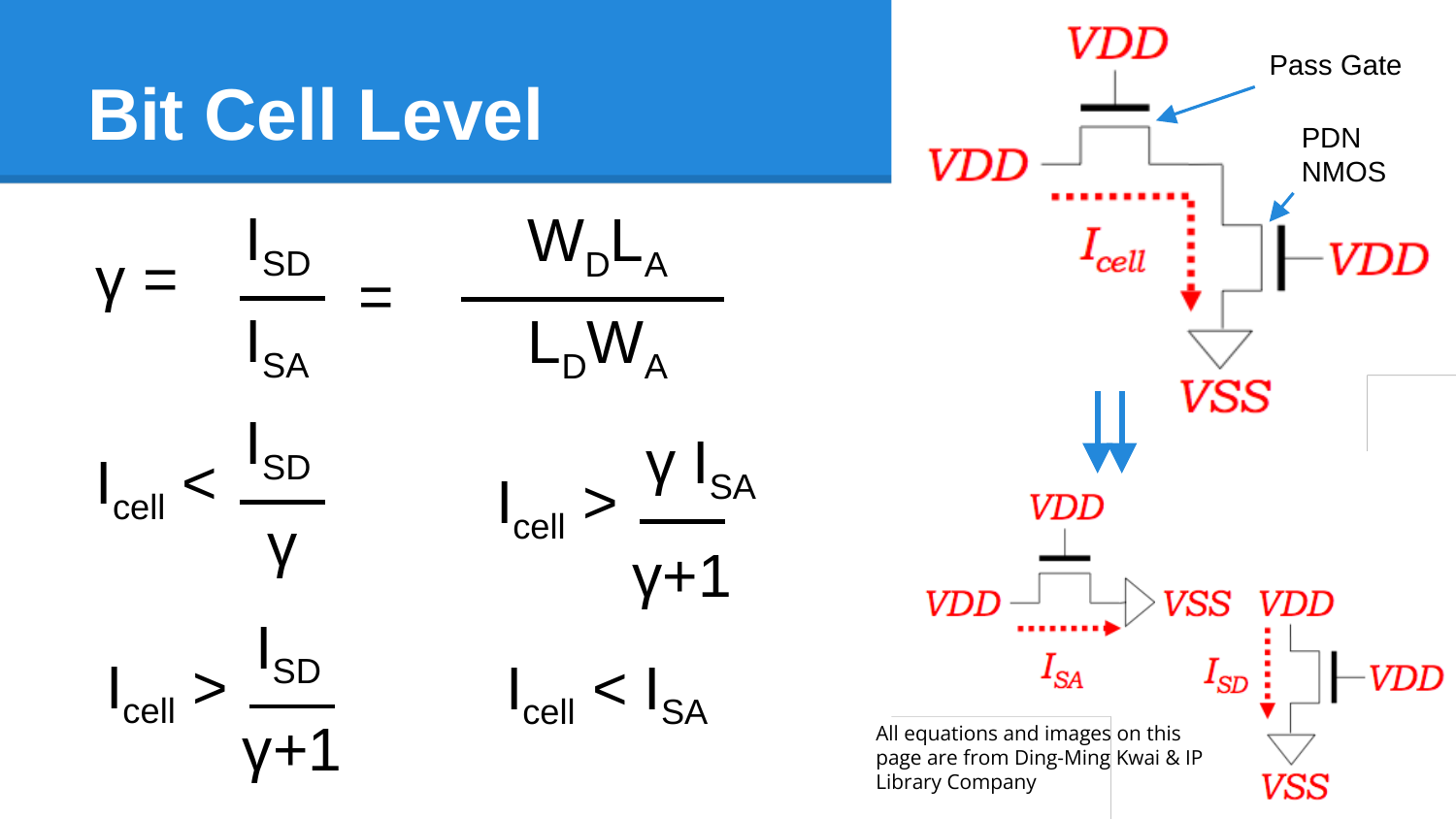

Pass Gate
# Bit Cell Level
PDN NMOS
ISD
WDLA
γ =
=
ISA
LDWA
ISD
γ ISA
Icell <
Icell >

γ
γ+1
ISD
Icell >
Icell < ISA
γ+1
All equations and images on this page are from Ding-Ming Kwai & IP Library Company